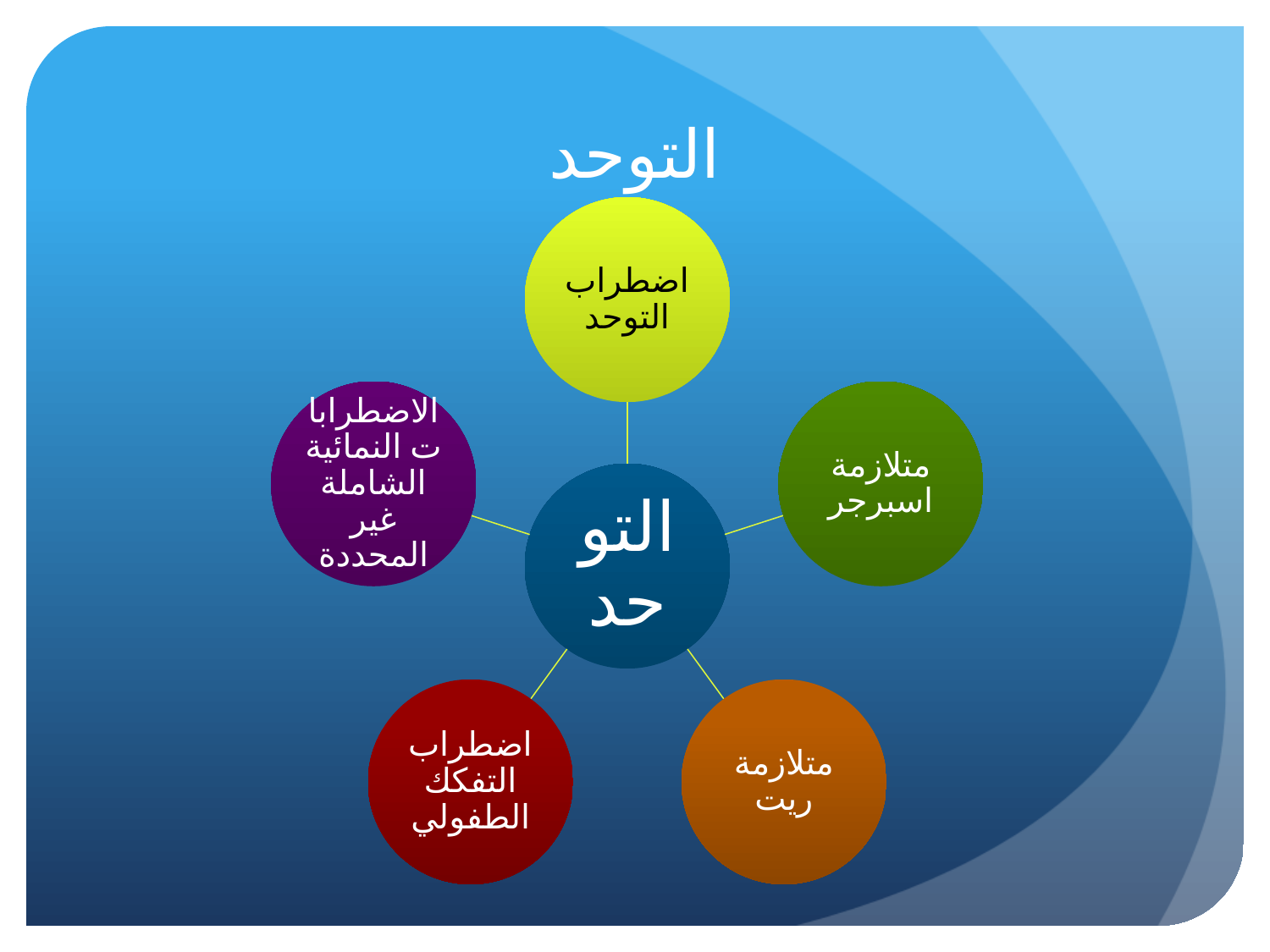

# التوحد
التوحد

اضطراب التوحد

متلازمة اسبرجر

متلازمة ريت

اضطراب التفكك الطفولي

الاضطرابات النمائية الشاملة غير المحددة